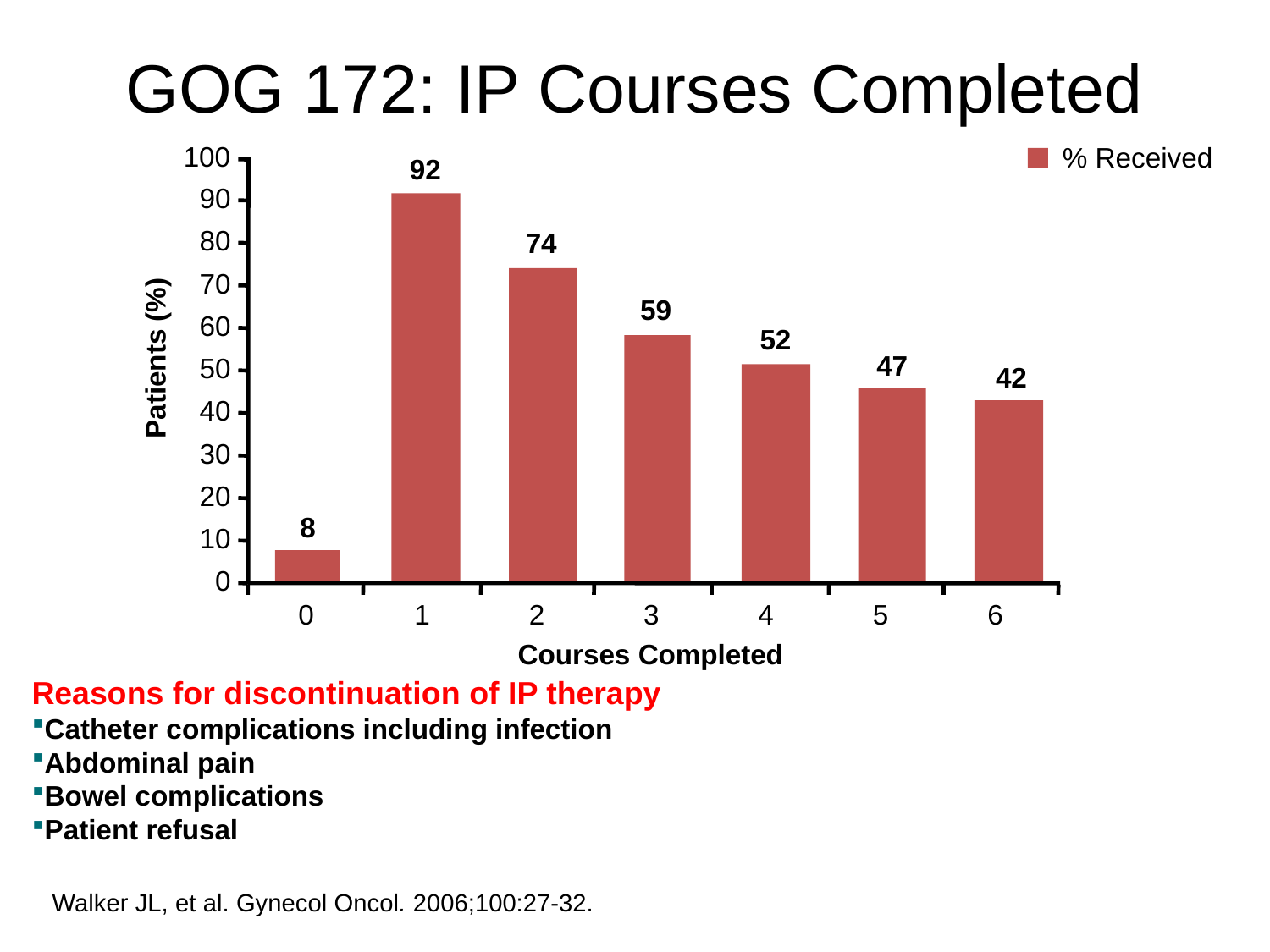

# GOG 172: IP Courses Completed
100
% Received
92

90

80
74
70

59
60
52
Patients (%)

47
50
42

40

30
20
8
10

0
0
1
2
3
4
5
6
Courses Completed
Reasons for discontinuation of IP therapy
Catheter complications including infection
Abdominal pain
Bowel complications
Patient refusal
Walker JL, et al. Gynecol Oncol. 2006;100:27-32.